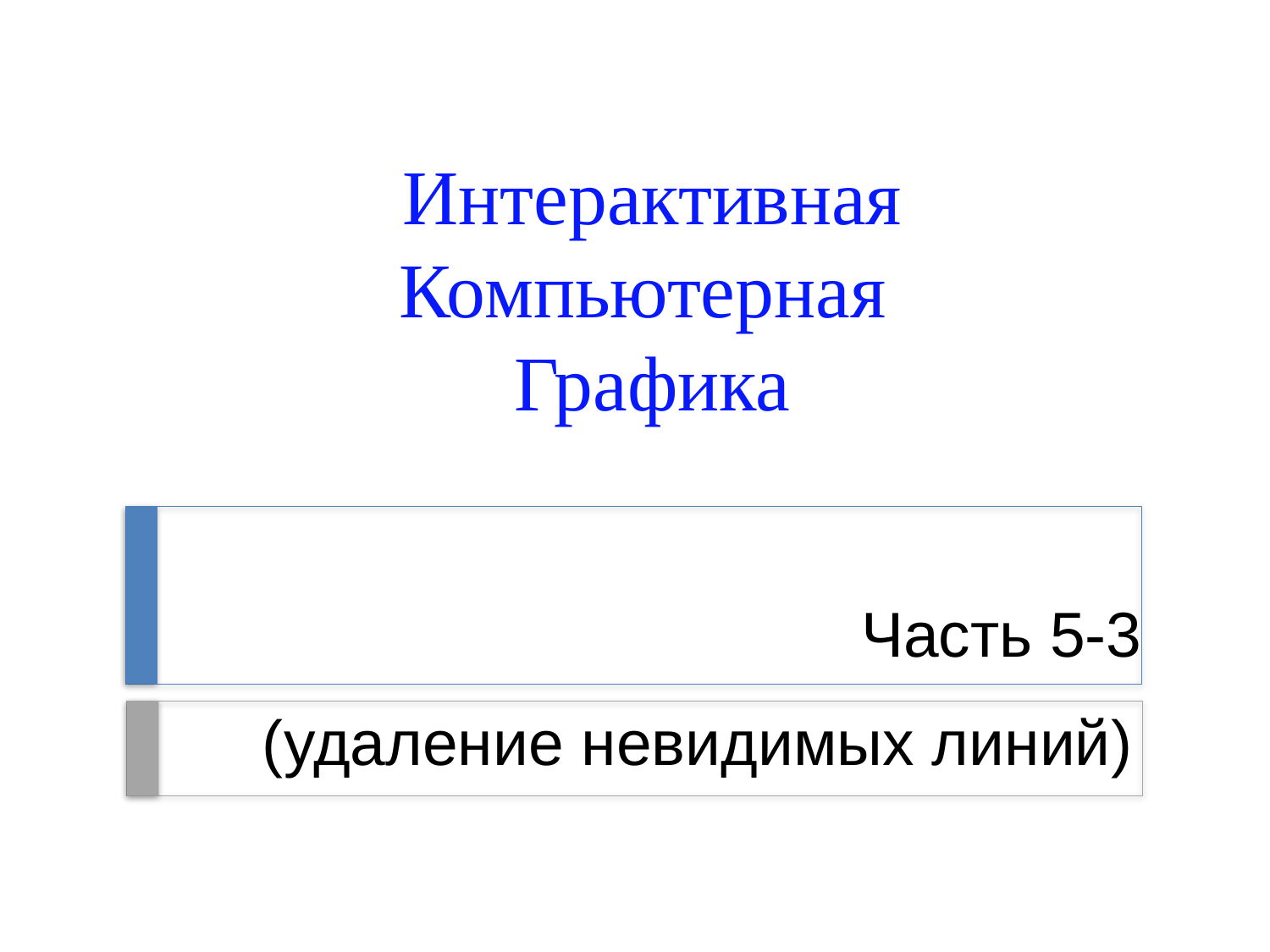

Интерактивная
Компьютерная
Графика
Часть 5-3
# (удаление невидимых линий)